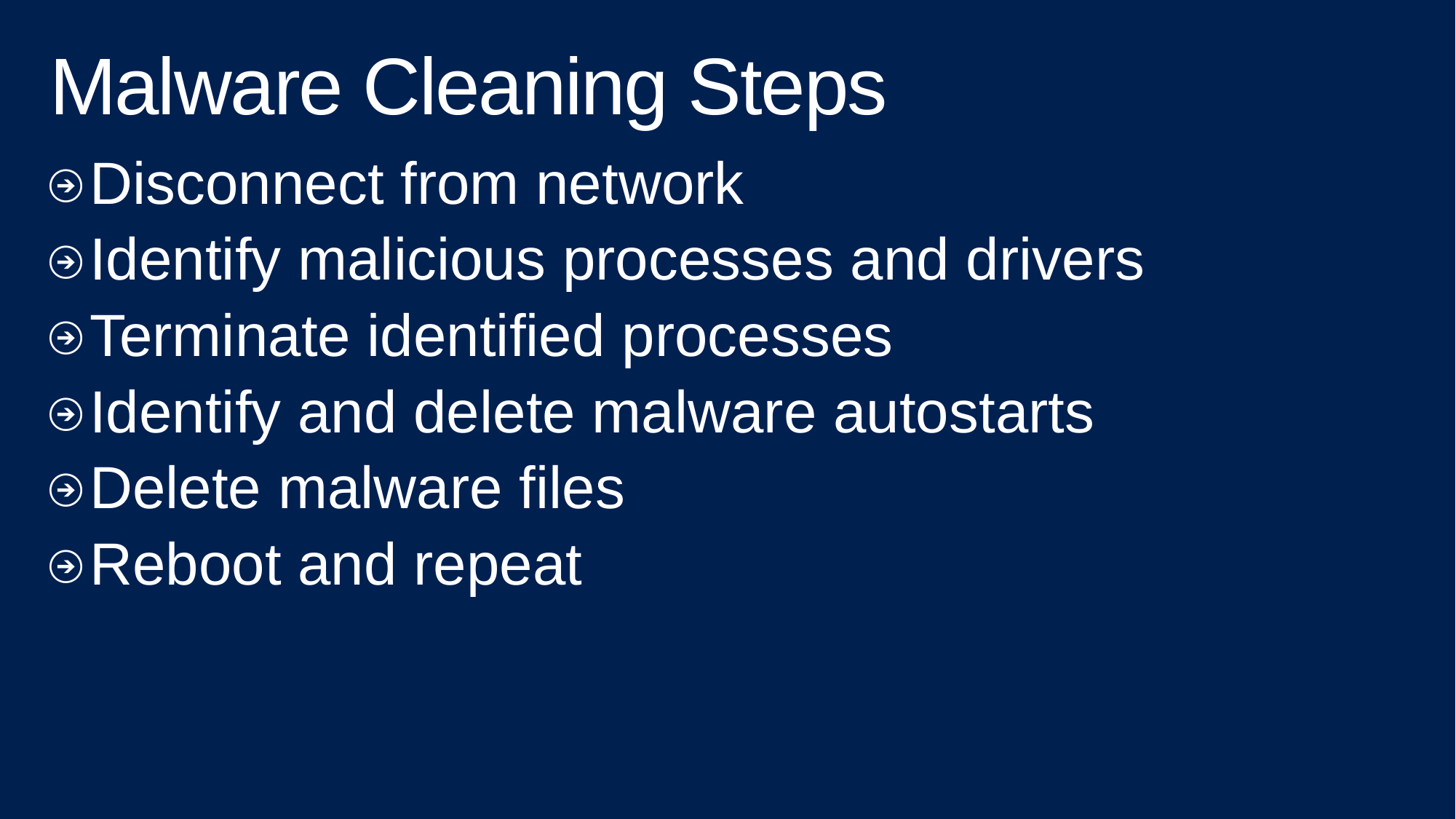

# Malware Cleaning Steps
Disconnect from network
Identify malicious processes and drivers
Terminate identified processes
Identify and delete malware autostarts
Delete malware files
Reboot and repeat